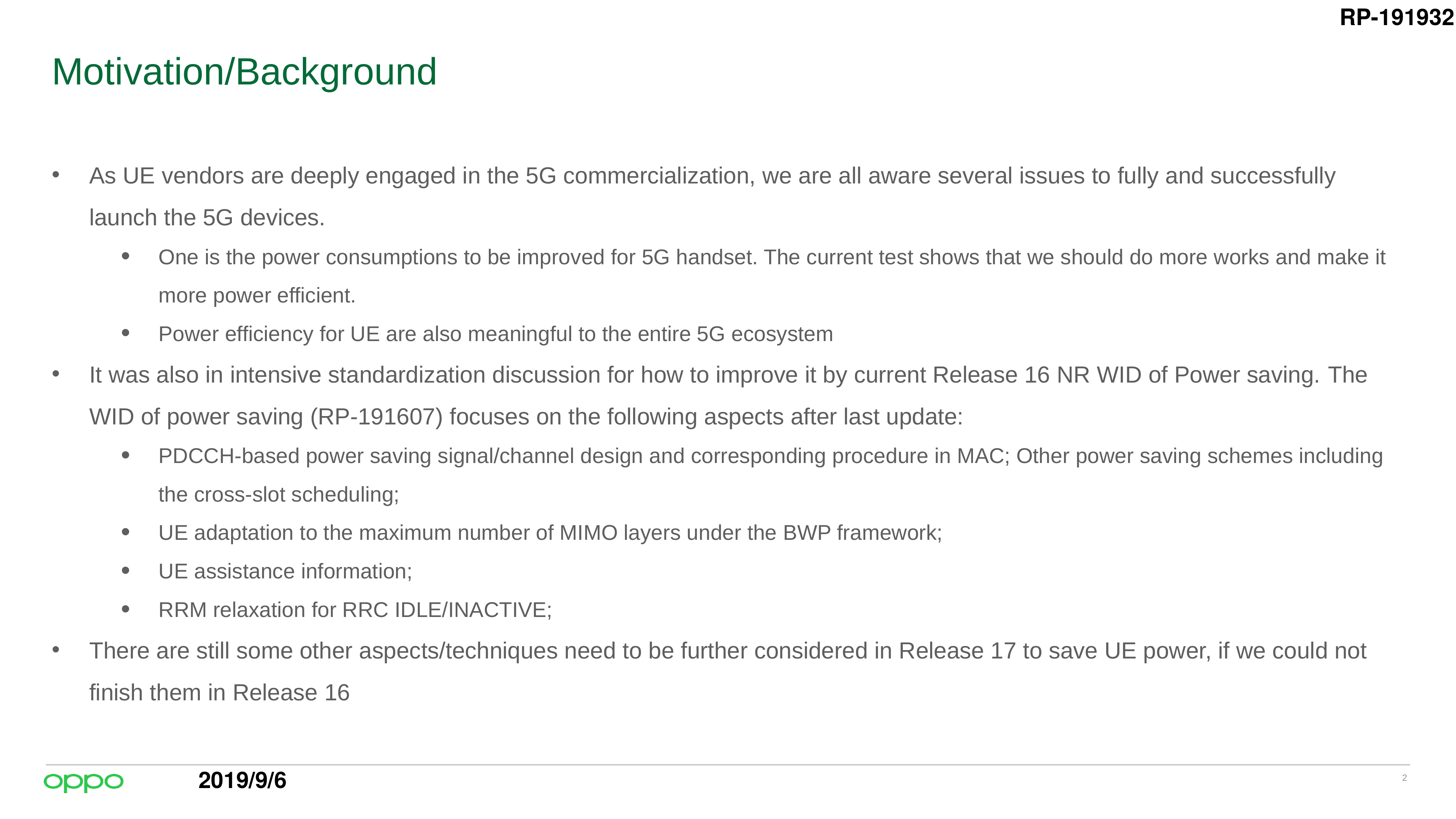

RP-191932
# Motivation/Background
As UE vendors are deeply engaged in the 5G commercialization, we are all aware several issues to fully and successfully  launch the 5G devices.
One is the power consumptions to be improved for 5G handset. The current test shows that we should do more works and make it more power efficient.
Power efficiency for UE are also meaningful to the entire 5G ecosystem
It was also in intensive standardization discussion for how to improve it by current Release 16 NR WID of Power saving. The WID of power saving (RP-191607) focuses on the following aspects after last update:
PDCCH-based power saving signal/channel design and corresponding procedure in MAC; Other power saving schemes including the cross-slot scheduling;
UE adaptation to the maximum number of MIMO layers under the BWP framework;
UE assistance information;
RRM relaxation for RRC IDLE/INACTIVE;
There are still some other aspects/techniques need to be further considered in Release 17 to save UE power, if we could not finish them in Release 16
2019/9/6